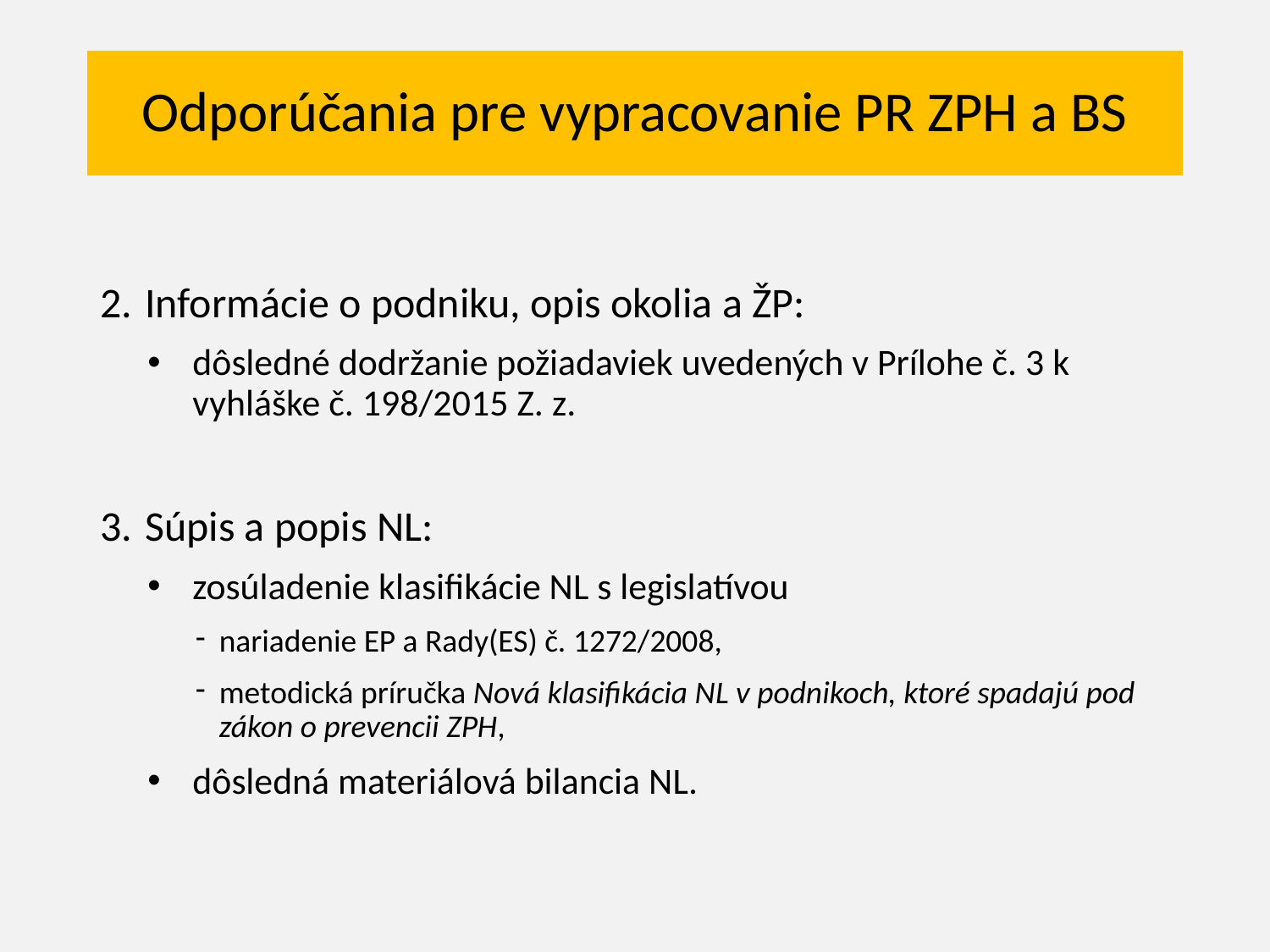

# Odporúčania pre vypracovanie PR ZPH a BS

Informácie o podniku, opis okolia a ŽP:
dôsledné dodržanie požiadaviek uvedených v Prílohe č. 3 k vyhláške č. 198/2015 Z. z.

Súpis a popis NL:
zosúladenie klasifikácie NL s legislatívou
nariadenie EP a Rady(ES) č. 1272/2008,
metodická príručka Nová klasifikácia NL v podnikoch, ktoré spadajú pod zákon o prevencii ZPH,
dôsledná materiálová bilancia NL.